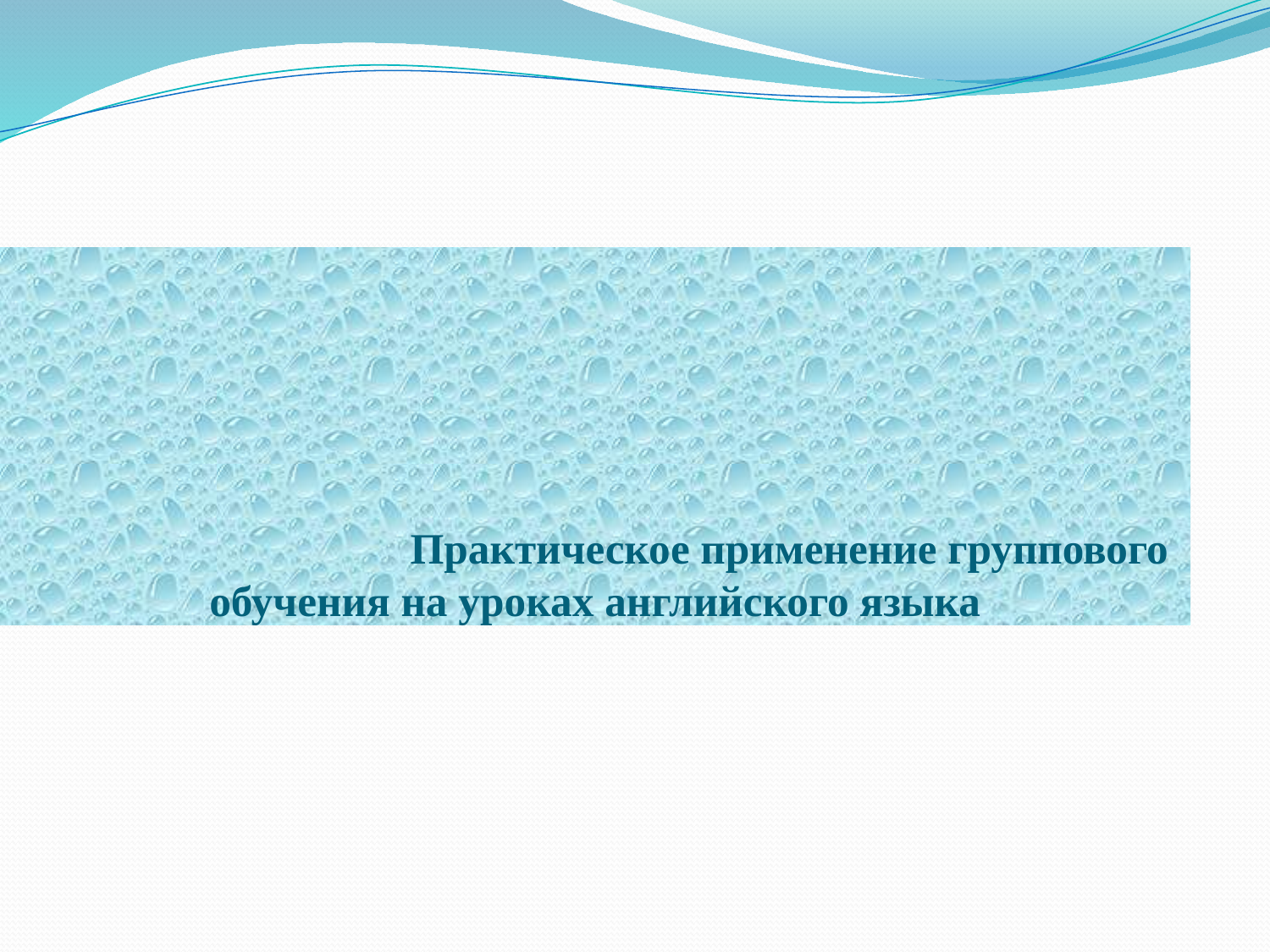

Практическое применение группового обучения на уроках английского языка